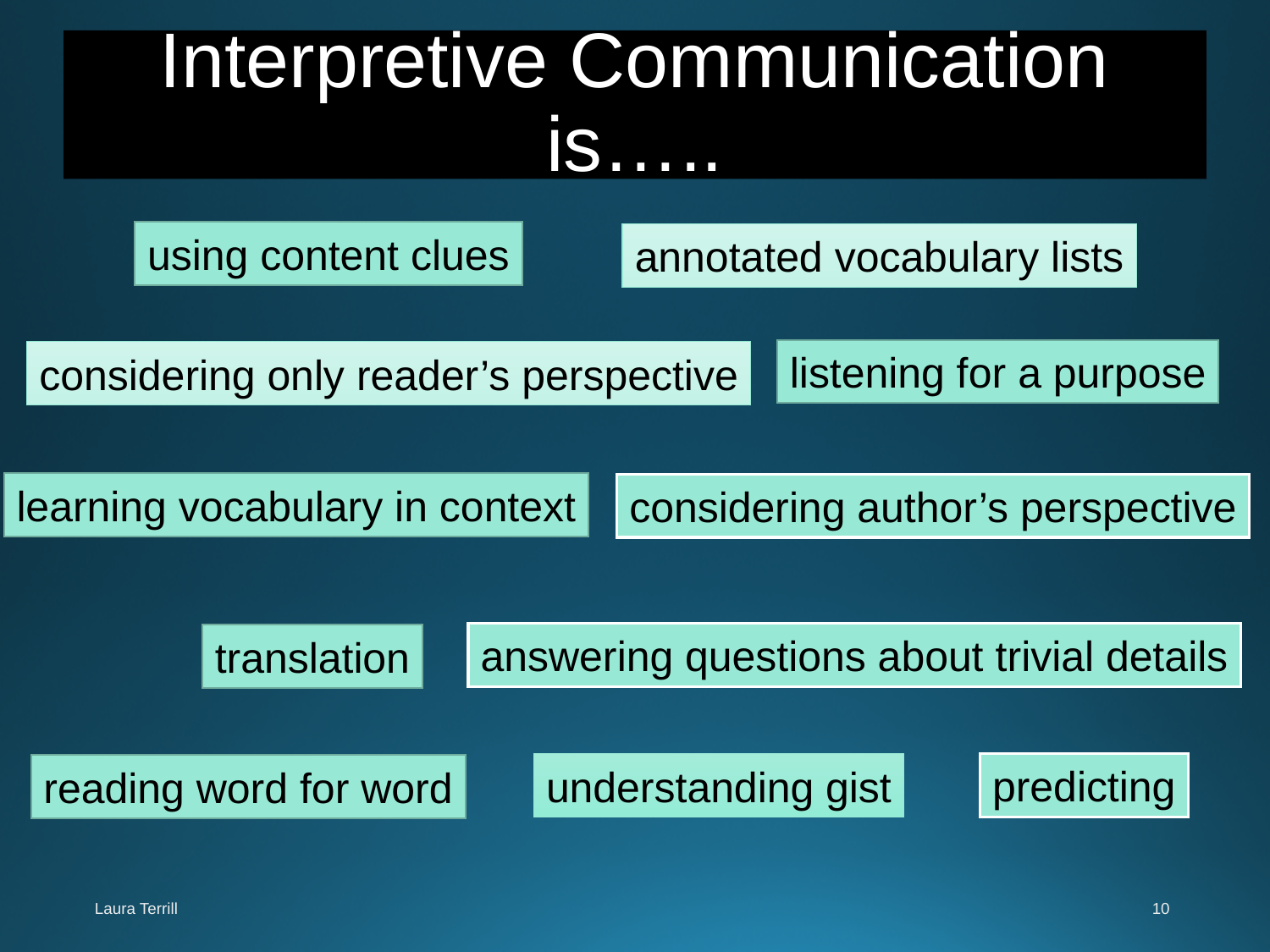

# Interpretive Communication is…..
using content clues
annotated vocabulary lists
listening for a purpose
considering only reader’s perspective
learning vocabulary in context
considering author’s perspective
answering questions about trivial details
translation
predicting
understanding gist
reading word for word
Laura Terrill
10